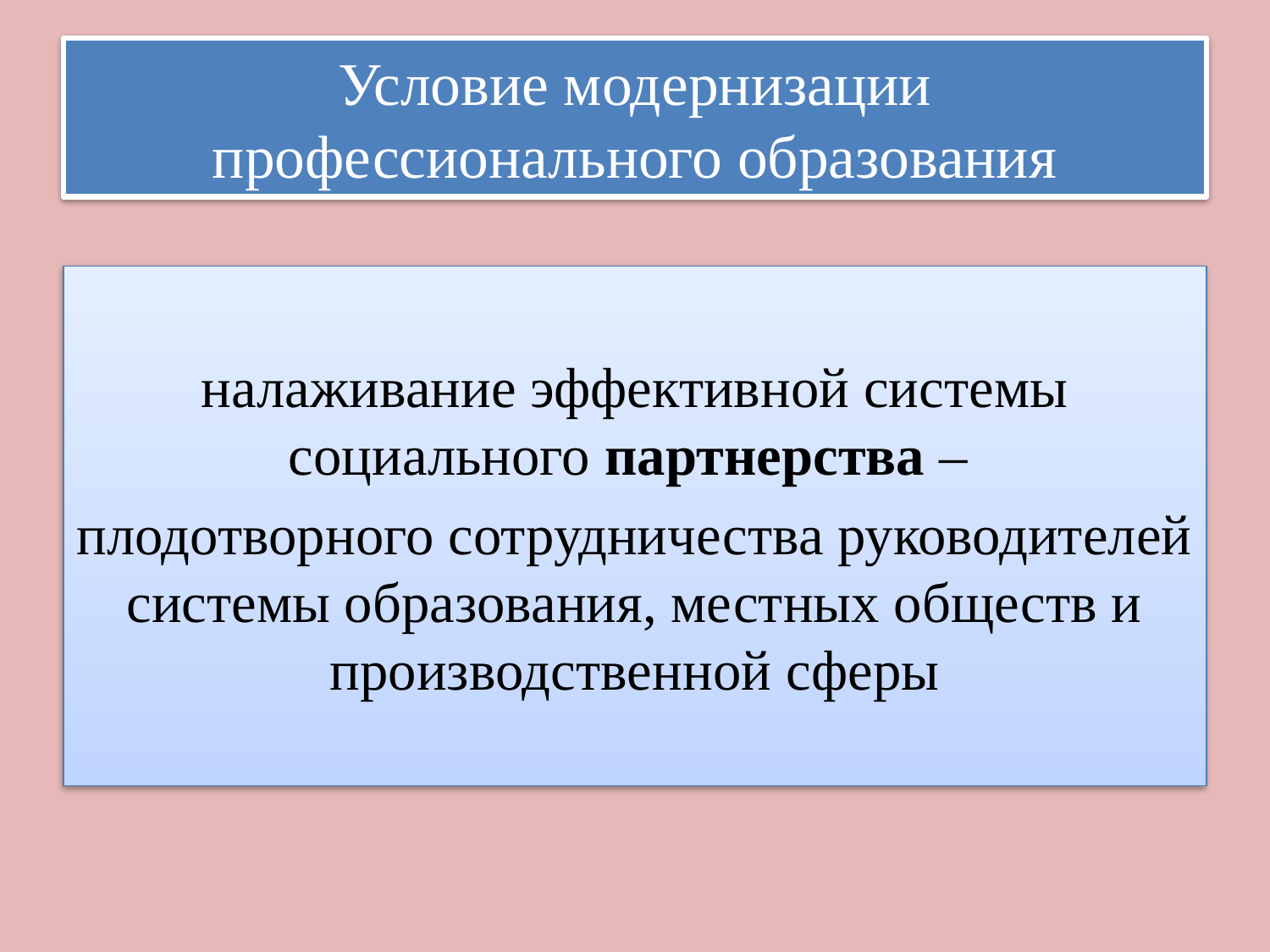

# Условие модернизации профессионального образования

налаживание эффективной системы социального партнерства –
плодотворного сотрудничества руководителей системы образования, местных обществ и производственной сферы